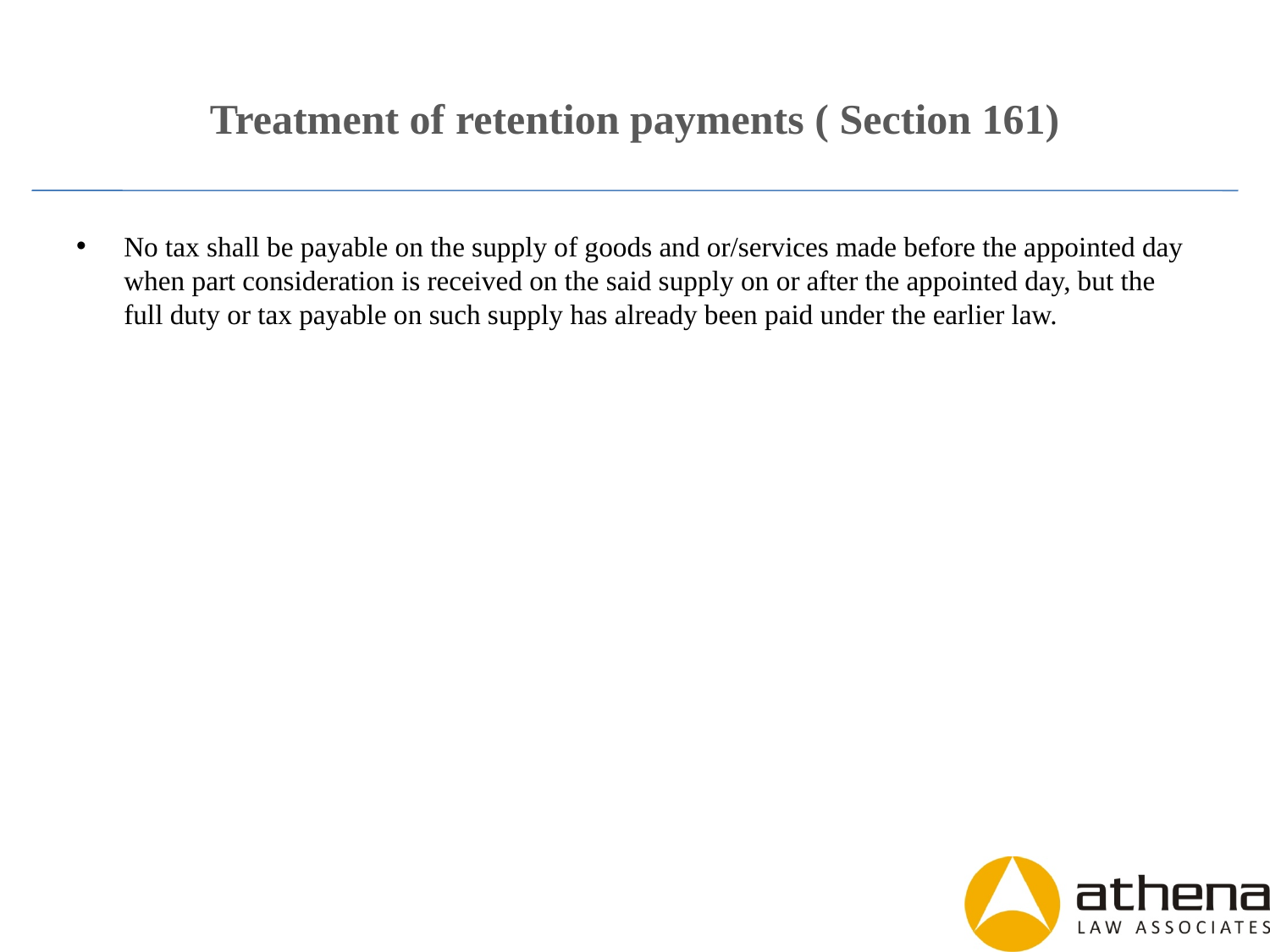

# Treatment of retention payments ( Section 161)
No tax shall be payable on the supply of goods and or/services made before the appointed day when part consideration is received on the said supply on or after the appointed day, but the full duty or tax payable on such supply has already been paid under the earlier law.